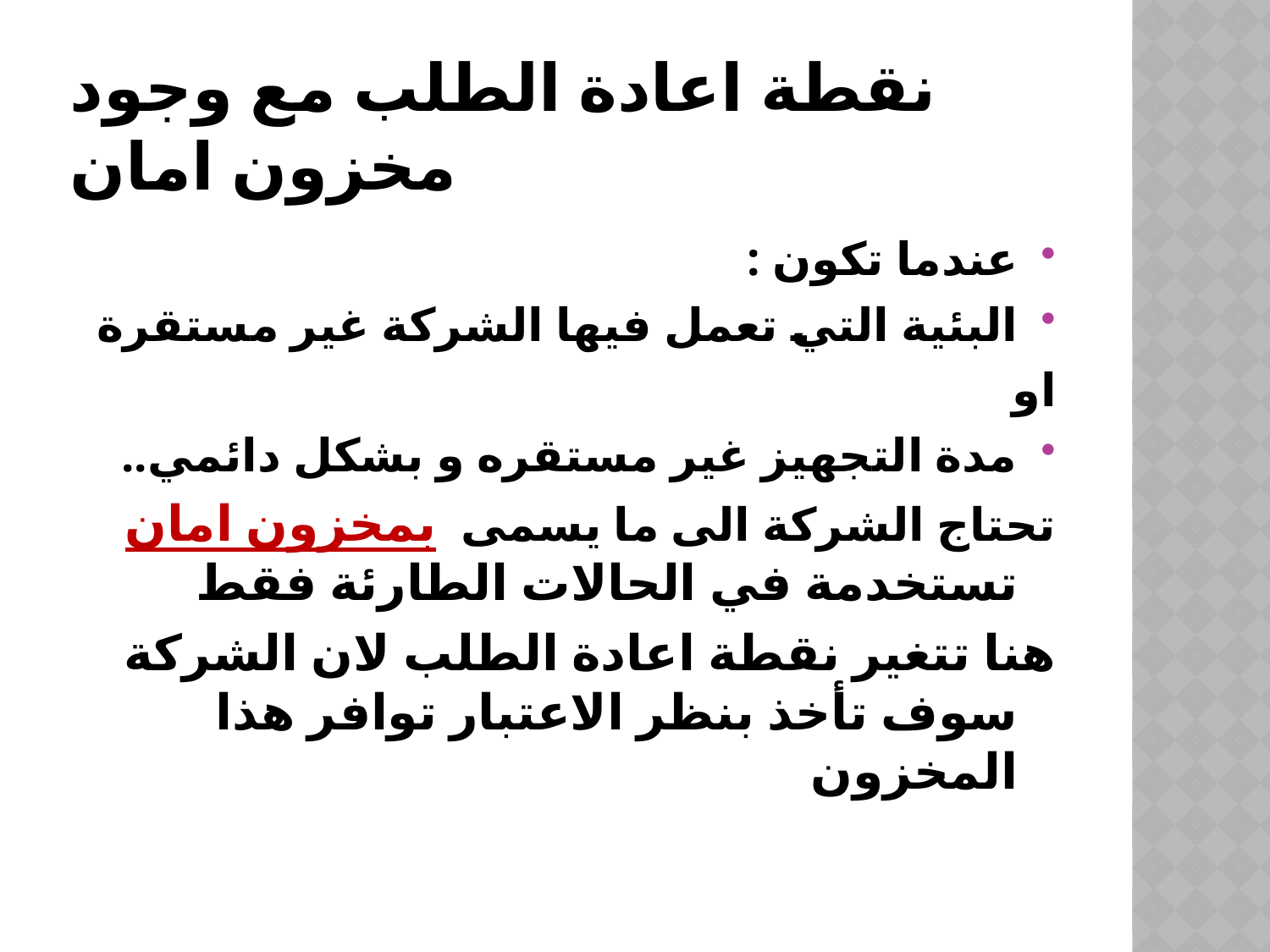

# نقطة اعادة الطلب مع وجود مخزون امان
عندما تكون :
البئية التي تعمل فيها الشركة غير مستقرة
او
مدة التجهيز غير مستقره و بشكل دائمي..
تحتاج الشركة الى ما يسمى  بمخزون امان  تستخدمة في الحالات الطارئة فقط
هنا تتغير نقطة اعادة الطلب لان الشركة سوف تأخذ بنظر الاعتبار توافر هذا المخزون